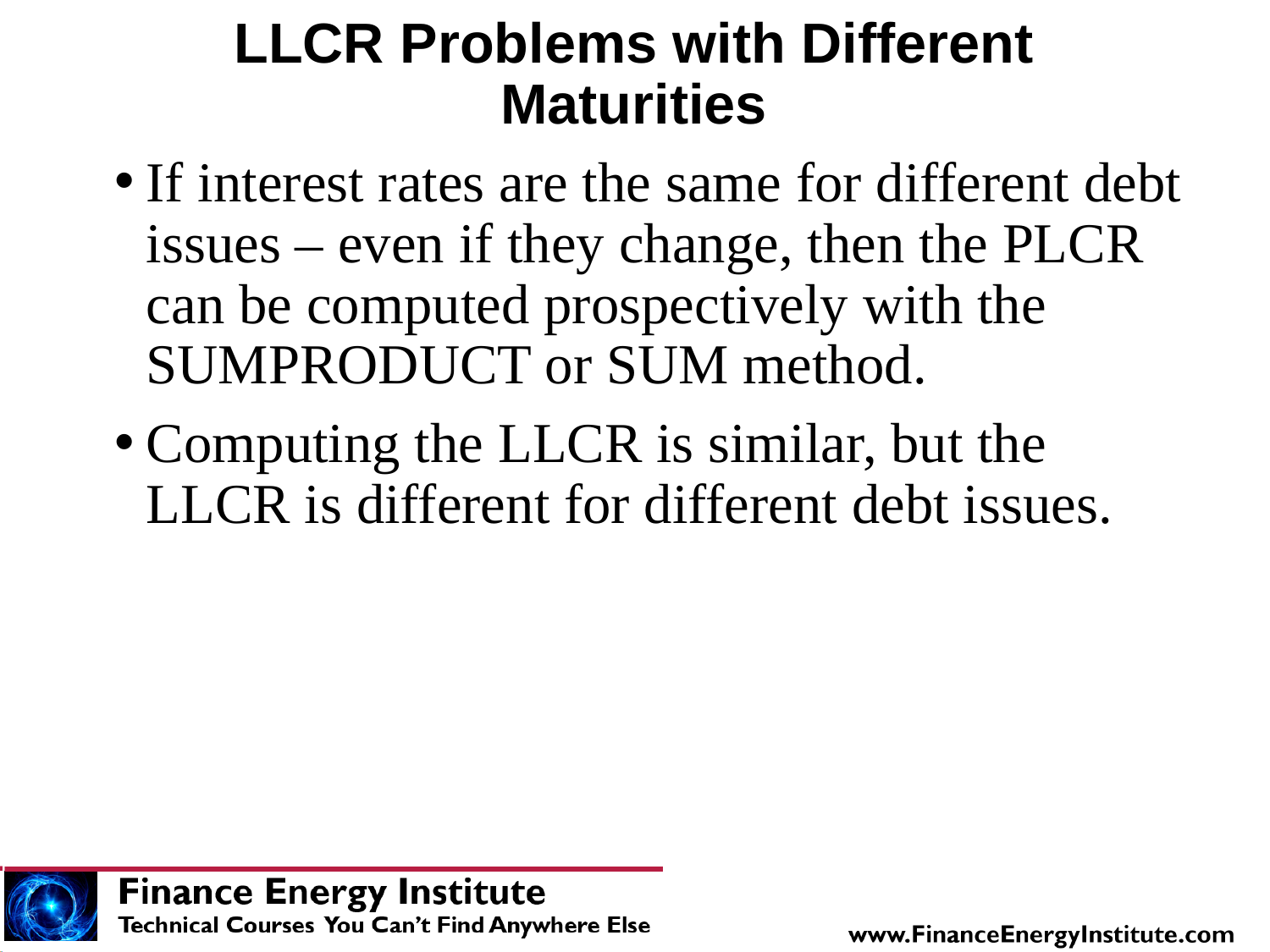

# LLCR Problems with Different Maturities
If interest rates are the same for different debt issues – even if they change, then the PLCR can be computed prospectively with the SUMPRODUCT or SUM method.
Computing the LLCR is similar, but the LLCR is different for different debt issues.